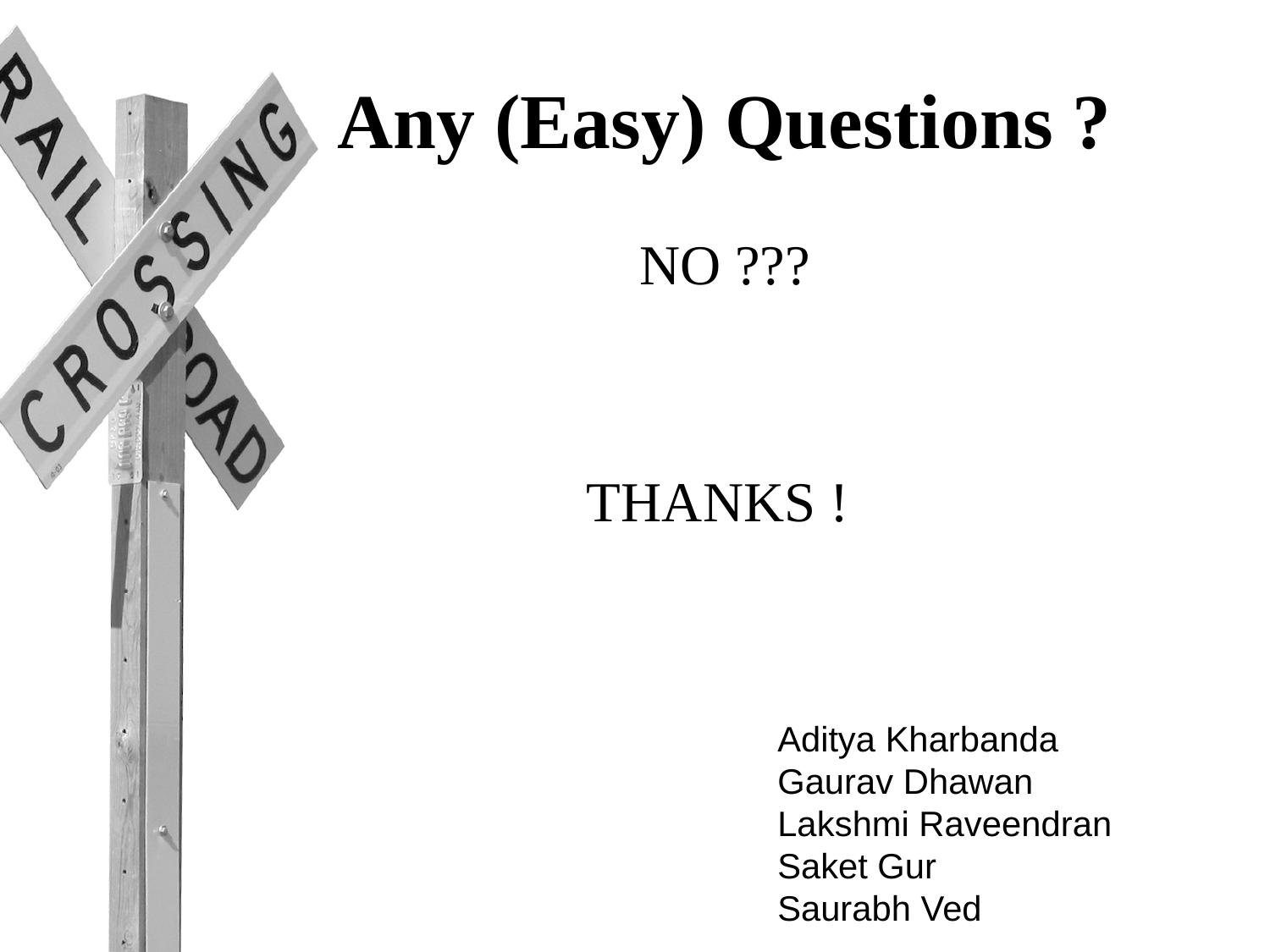

# Any (Easy) Questions ?
NO ???

THANKS !
Aditya Kharbanda
Gaurav Dhawan
Lakshmi Raveendran
Saket Gur
Saurabh Ved